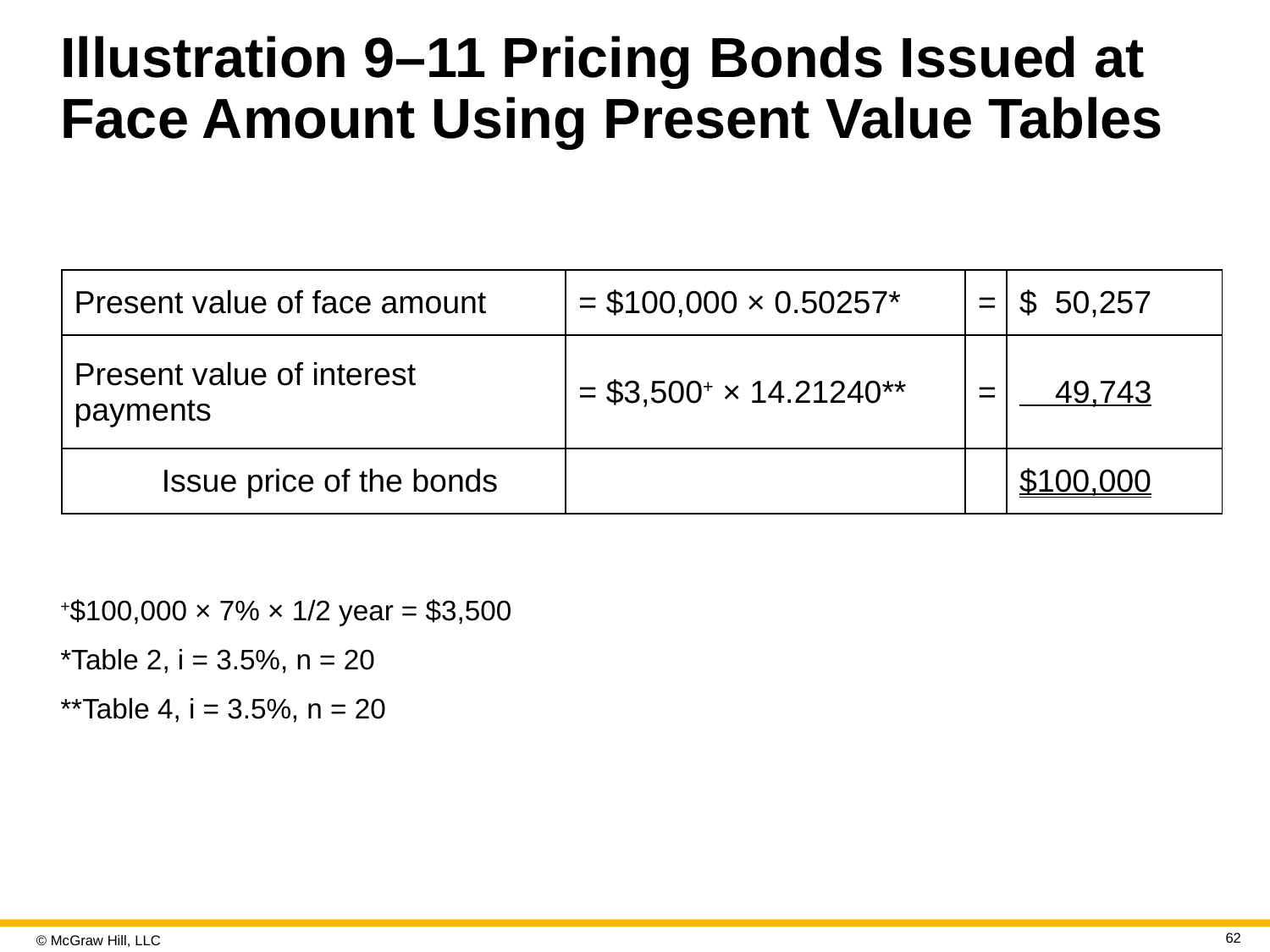

# Illustration 9–11 Pricing Bonds Issued at Face Amount Using Present Value Tables
| Present value of face amount | = $100,000 × 0.50257\* | = | $  50,257 |
| --- | --- | --- | --- |
| Present value of interest payments | = $3,500+ × 14.21240\*\* | = | 49,743 |
| Issue price of the bonds |  |  | $100,000 |
+$100,000 × 7% × 1/2 year = $3,500
*Table 2, i = 3.5%, n = 20
**Table 4, i = 3.5%, n = 20
62